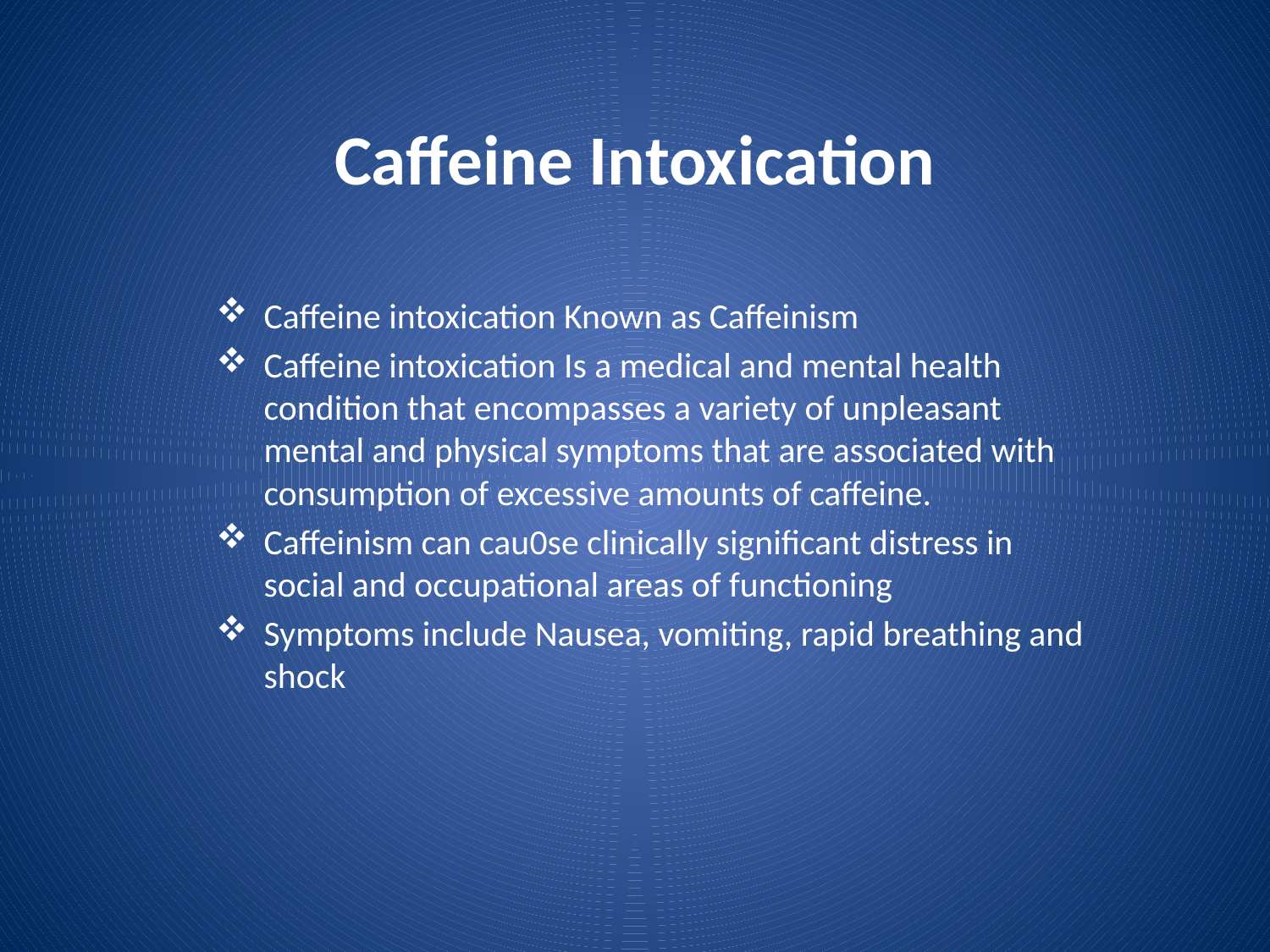

# Caffeine Intoxication

Caffeine intoxication Known as Caffeinism
Caffeine intoxication Is a medical and mental health condition that encompasses a variety of unpleasant mental and physical symptoms that are associated with consumption of excessive amounts of caffeine.
Caffeinism can cau0se clinically significant distress in social and occupational areas of functioning
Symptoms include Nausea, vomiting, rapid breathing and shock